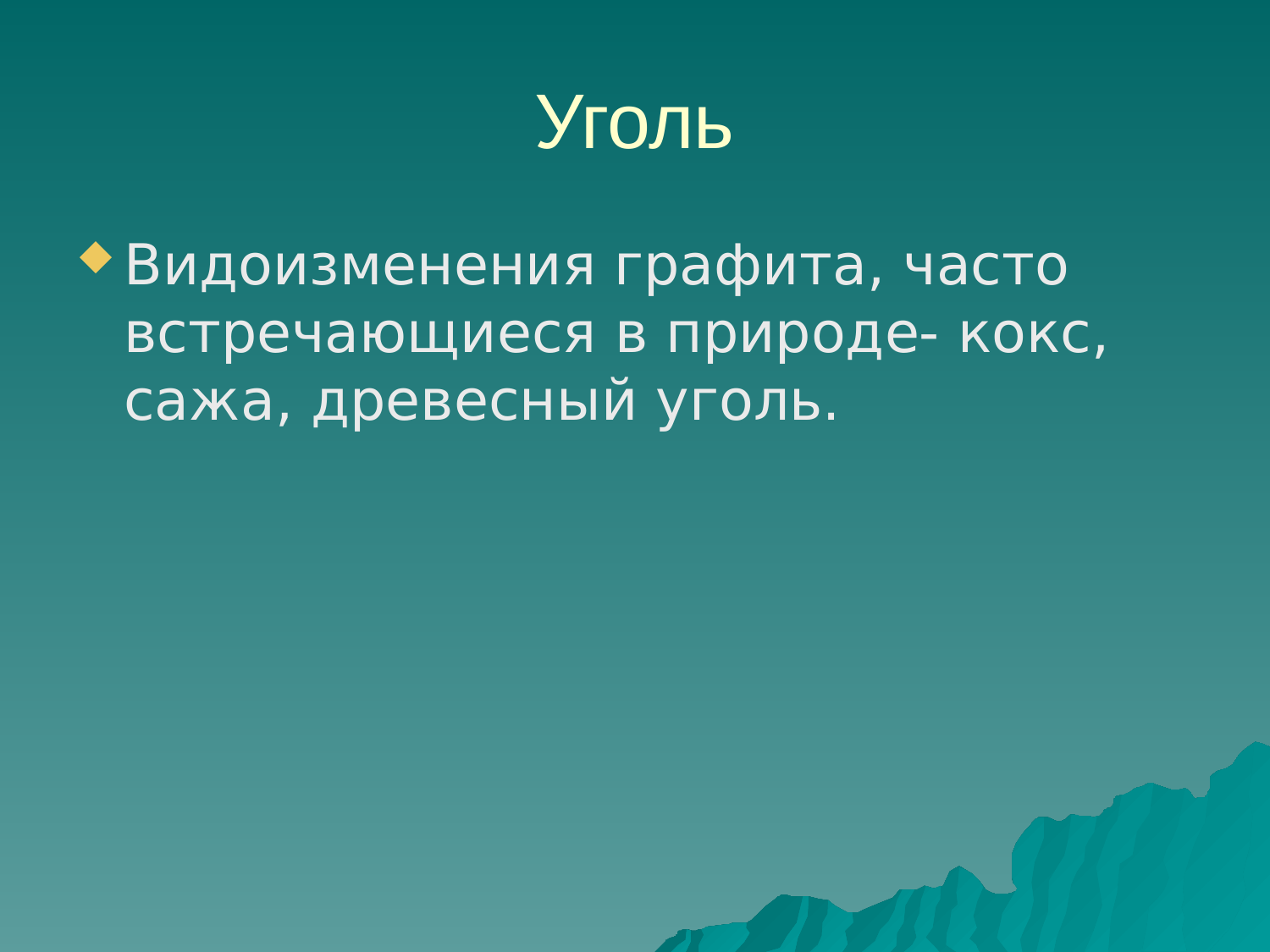

# Уголь
Видоизменения графита, часто встречающиеся в природе- кокс, сажа, древесный уголь.